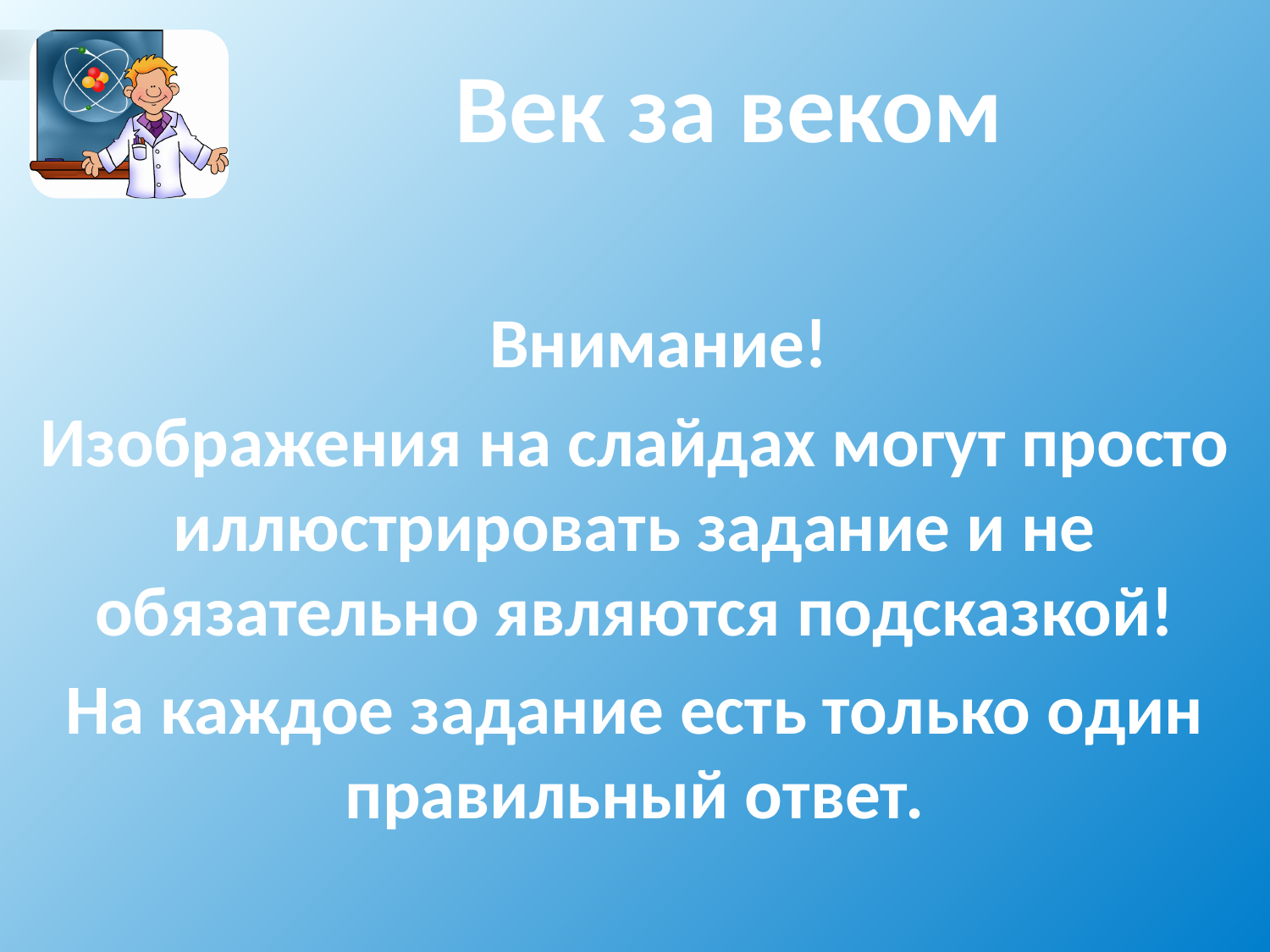

Век за веком
	Внимание!
Изображения на слайдах могут просто иллюстрировать задание и не обязательно являются подсказкой!
На каждое задание есть только один правильный ответ.